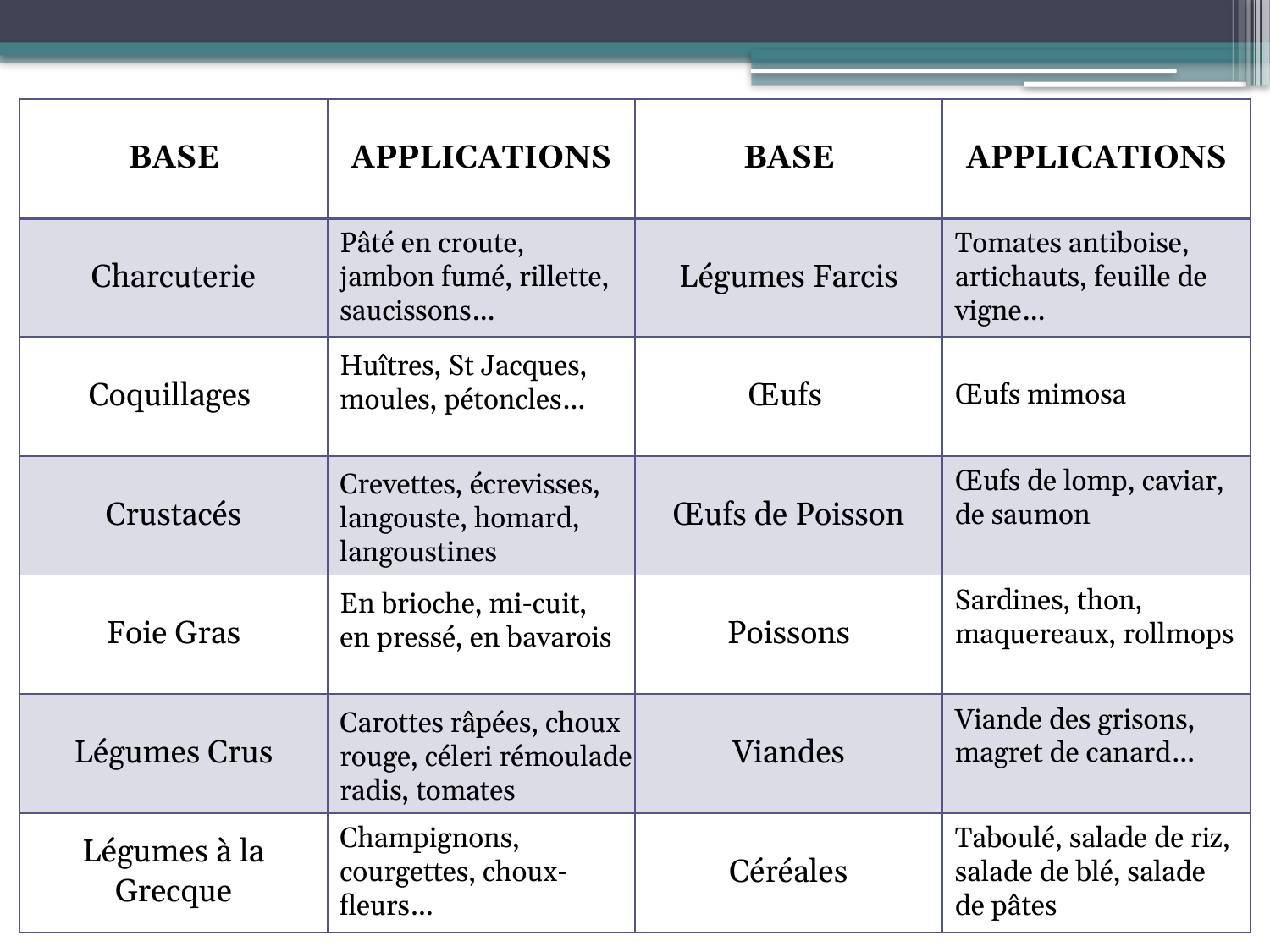

| BASE | APPLICATIONS | BASE | APPLICATIONS |
| --- | --- | --- | --- |
| Charcuterie |  | Légumes Farcis |  |
| Coquillages |  | Œufs |  |
| Crustacés |  | Œufs de Poisson |  |
| Foie Gras |  | Poissons |  |
| Légumes Crus |  | Viandes |  |
| Légumes à la Grecque |  | Céréales |  |
Pâté en croute, jambon fumé, rillette, saucissons…
Tomates antiboise, artichauts, feuille de vigne…
Huîtres, St Jacques, moules, pétoncles…
Œufs mimosa
Œufs de lomp, caviar, de saumon
Crevettes, écrevisses, langouste, homard, langoustines
Sardines, thon, maquereaux, rollmops
En brioche, mi-cuit, en pressé, en bavarois
Viande des grisons, magret de canard…
Carottes râpées, choux rouge, céleri rémoulade radis, tomates
Champignons, courgettes, choux-fleurs…
Taboulé, salade de riz, salade de blé, salade de pâtes